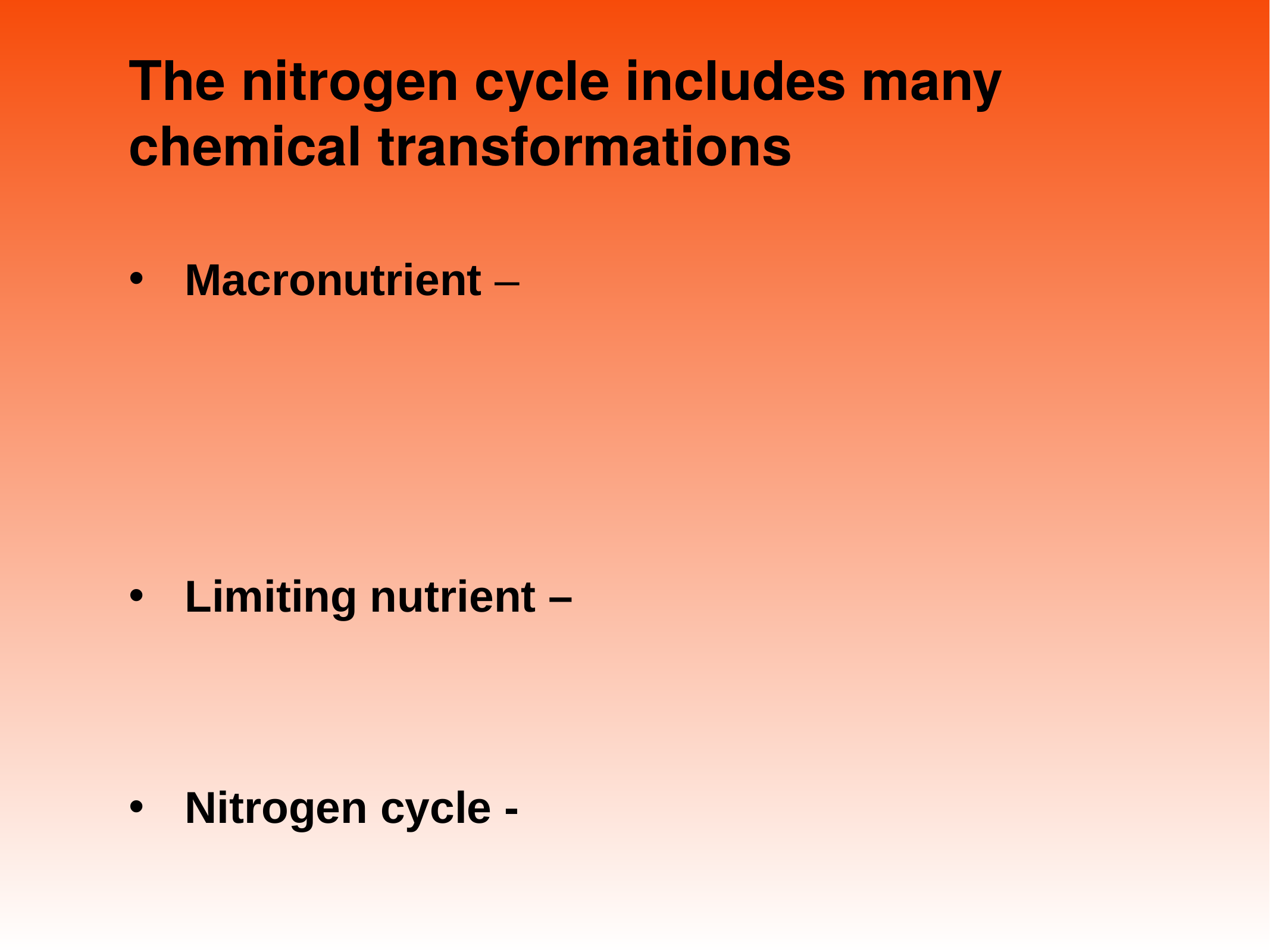

# The nitrogen cycle includes many chemical transformations
Macronutrient –

Limiting nutrient –

Nitrogen cycle -